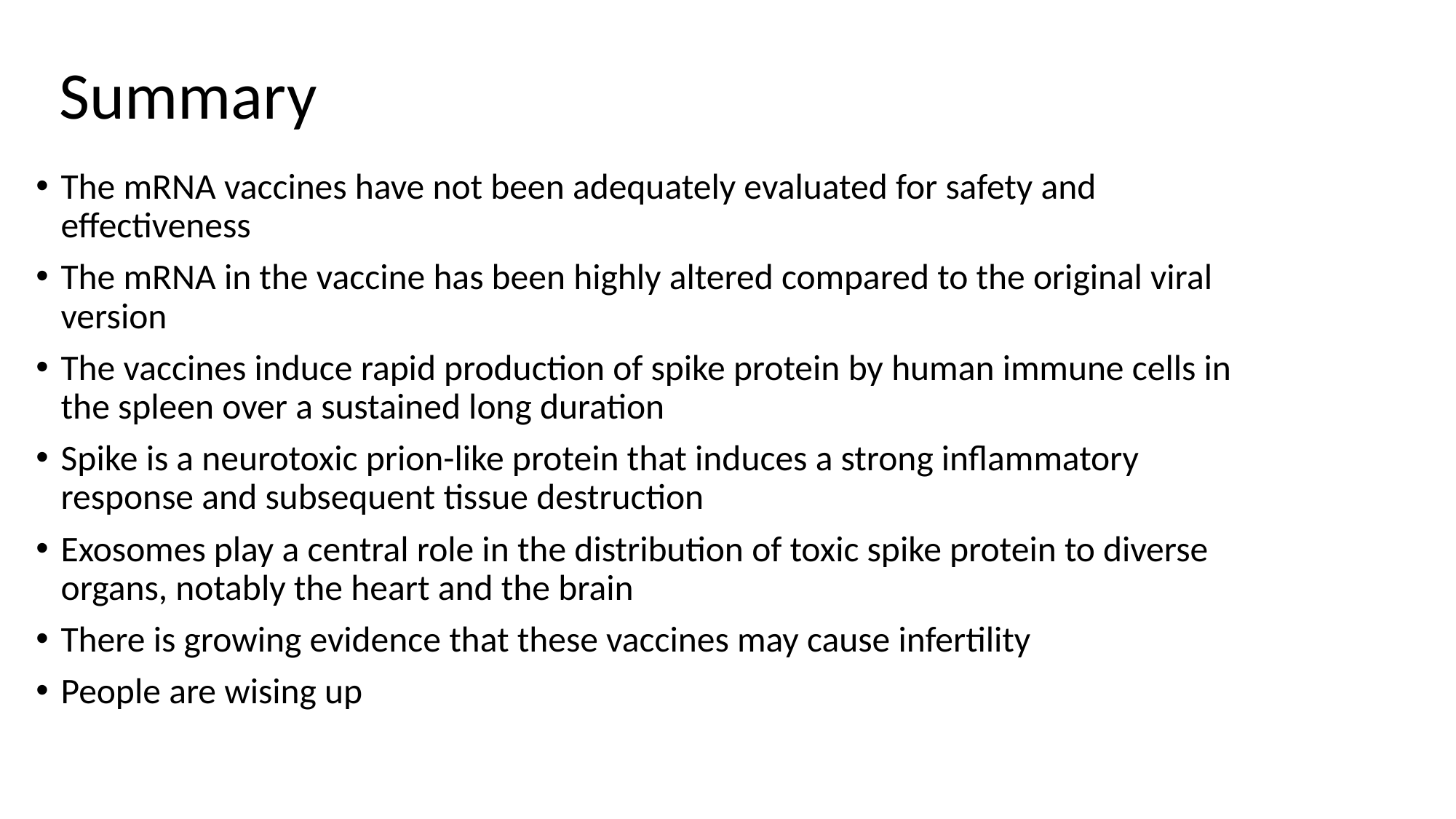

# Summary
The mRNA vaccines have not been adequately evaluated for safety and effectiveness
The mRNA in the vaccine has been highly altered compared to the original viral version
The vaccines induce rapid production of spike protein by human immune cells in the spleen over a sustained long duration
Spike is a neurotoxic prion-like protein that induces a strong inflammatory response and subsequent tissue destruction
Exosomes play a central role in the distribution of toxic spike protein to diverse organs, notably the heart and the brain
There is growing evidence that these vaccines may cause infertility
People are wising up